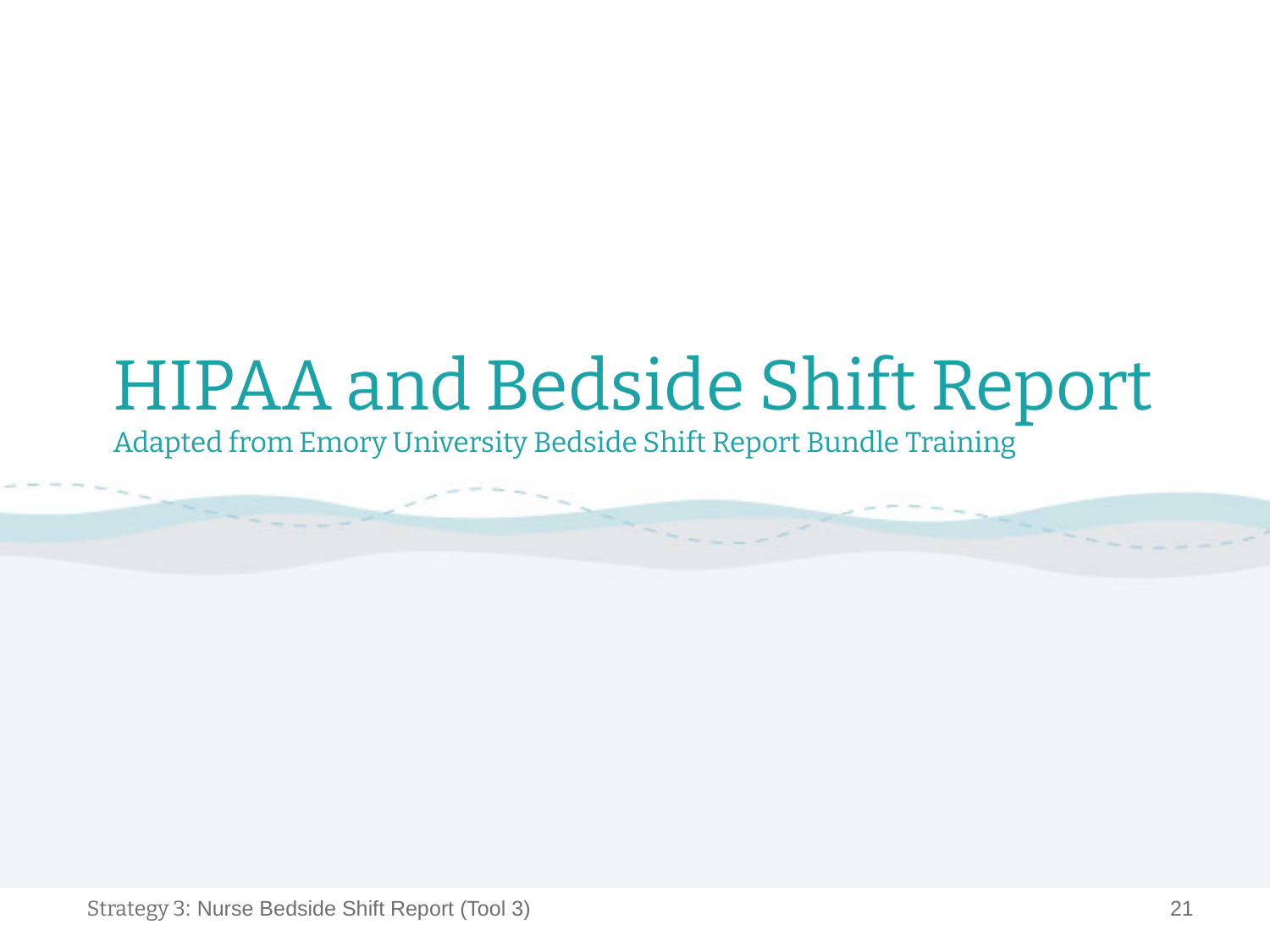

# HIPAA and Bedside Shift Report Adapted from Emory University Bedside Shift Report Bundle Training
Strategy 3: Nurse Bedside Shift Report (Tool 3)
21